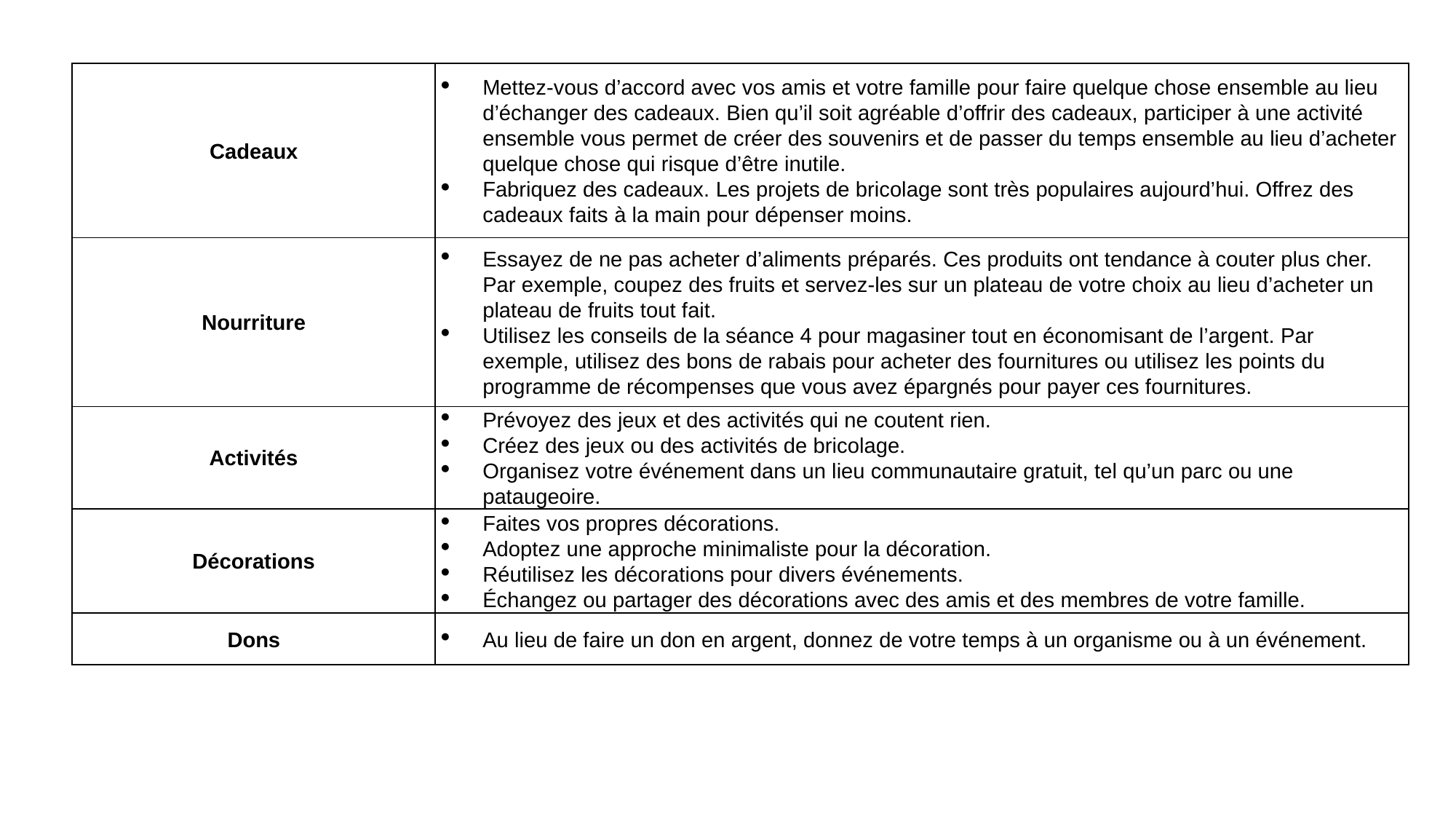

| Cadeaux | Mettez-vous d’accord avec vos amis et votre famille pour faire quelque chose ensemble au lieu d’échanger des cadeaux. Bien qu’il soit agréable d’offrir des cadeaux, participer à une activité ensemble vous permet de créer des souvenirs et de passer du temps ensemble au lieu d’acheter quelque chose qui risque d’être inutile.  Fabriquez des cadeaux. Les projets de bricolage sont très populaires aujourd’hui. Offrez des cadeaux faits à la main pour dépenser moins. |
| --- | --- |
| Nourriture | Essayez de ne pas acheter d’aliments préparés. Ces produits ont tendance à couter plus cher. Par exemple, coupez des fruits et servez-les sur un plateau de votre choix au lieu d’acheter un plateau de fruits tout fait.  Utilisez les conseils de la séance 4 pour magasiner tout en économisant de l’argent. Par exemple, utilisez des bons de rabais pour acheter des fournitures ou utilisez les points du programme de récompenses que vous avez épargnés pour payer ces fournitures. |
| Activités | Prévoyez des jeux et des activités qui ne coutent rien. Créez des jeux ou des activités de bricolage. Organisez votre événement dans un lieu communautaire gratuit, tel qu’un parc ou une pataugeoire. |
| Décorations | Faites vos propres décorations. Adoptez une approche minimaliste pour la décoration. Réutilisez les décorations pour divers événements. Échangez ou partager des décorations avec des amis et des membres de votre famille. |
| Dons | Au lieu de faire un don en argent, donnez de votre temps à un organisme ou à un événement. |